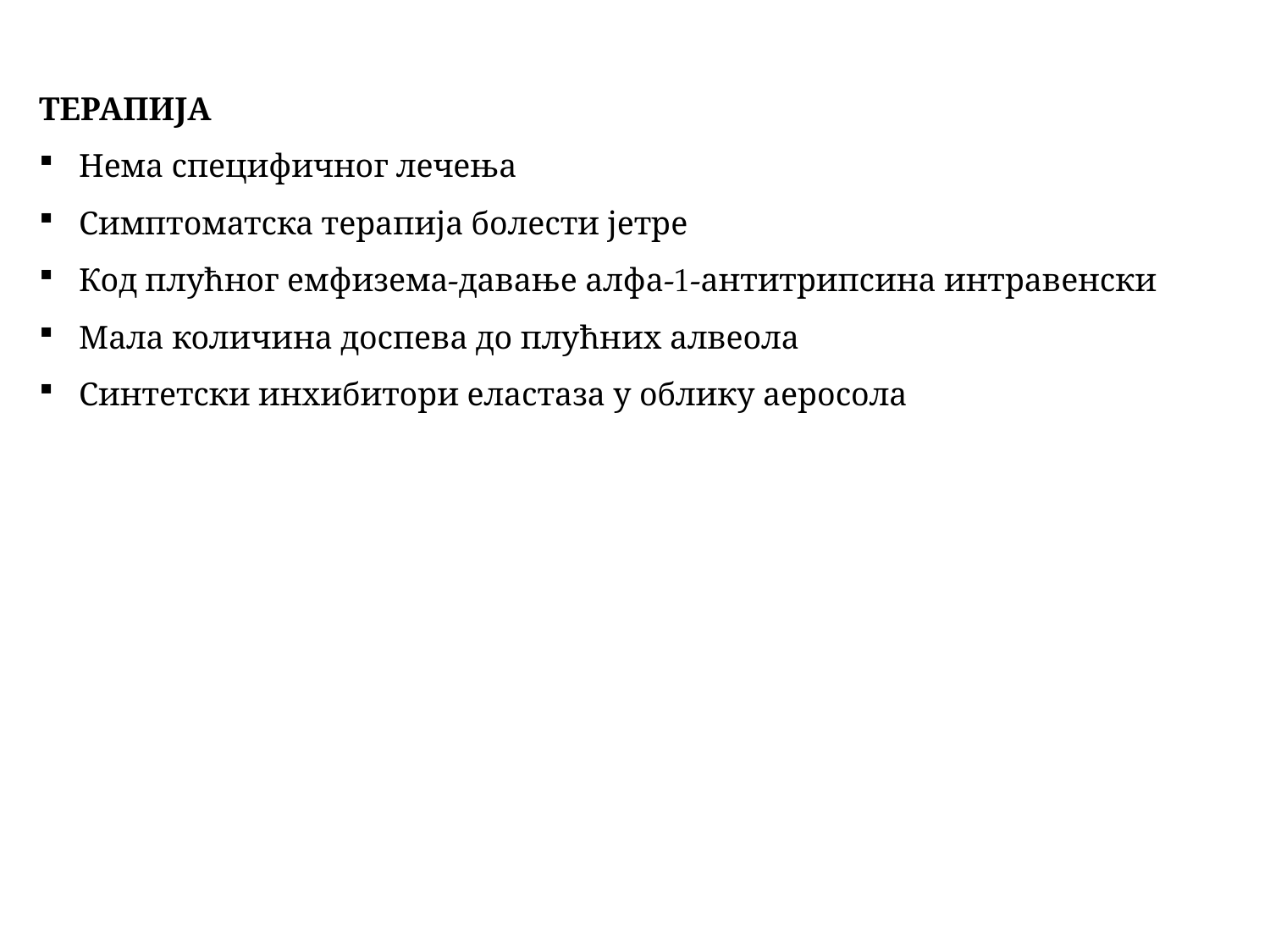

ТЕРАПИЈА
Нема специфичног лечења
Симптоматска терапија болести јетре
Код плућног емфизема-давање алфа-1-антитрипсина интравенски
Мала количина доспева до плућних алвеола
Синтетски инхибитори еластаза у облику аеросола